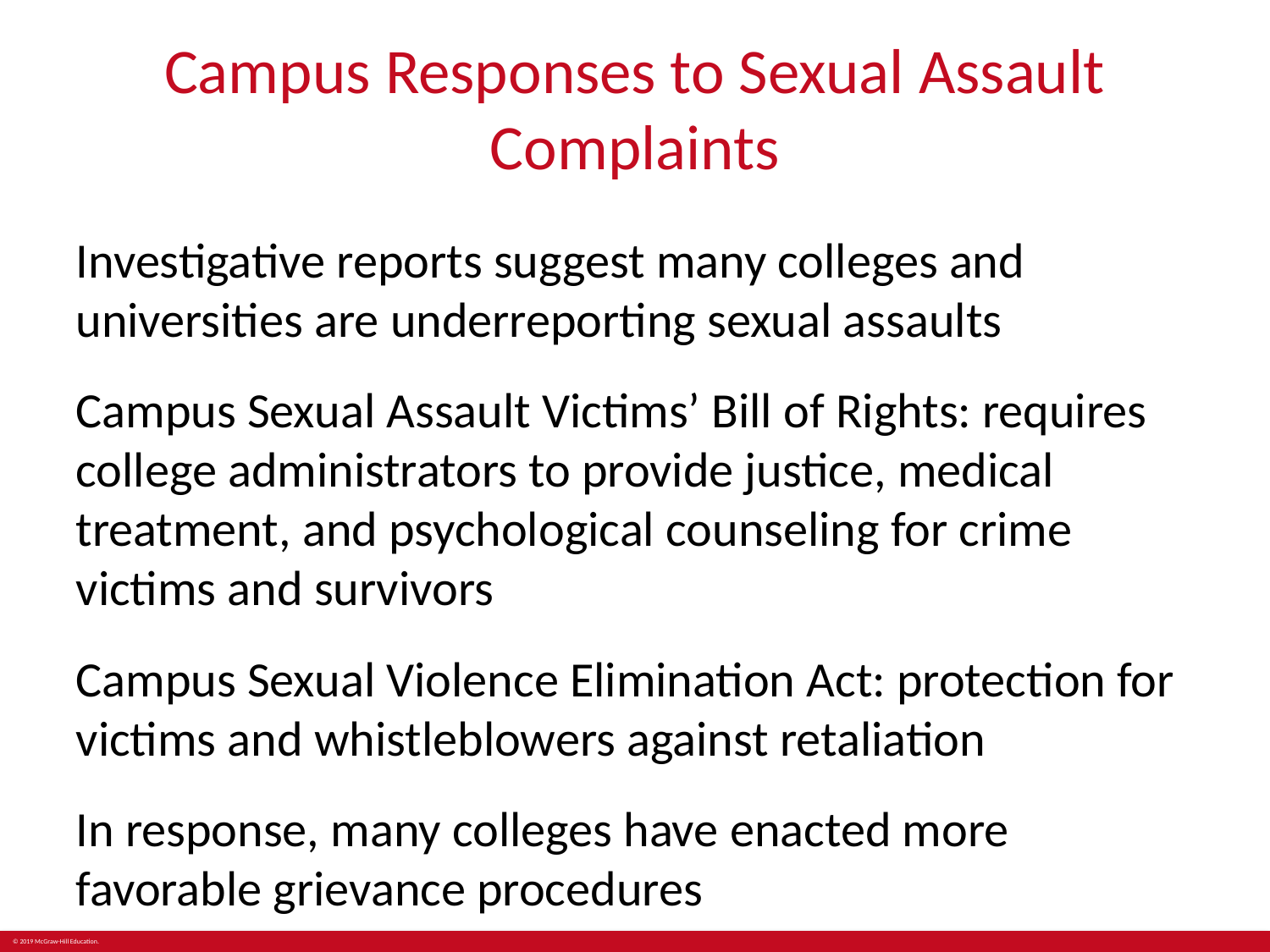

# Campus Responses to Sexual Assault Complaints
Investigative reports suggest many colleges and universities are underreporting sexual assaults
Campus Sexual Assault Victims’ Bill of Rights: requires college administrators to provide justice, medical treatment, and psychological counseling for crime victims and survivors
Campus Sexual Violence Elimination Act: protection for victims and whistleblowers against retaliation
In response, many colleges have enacted more favorable grievance procedures